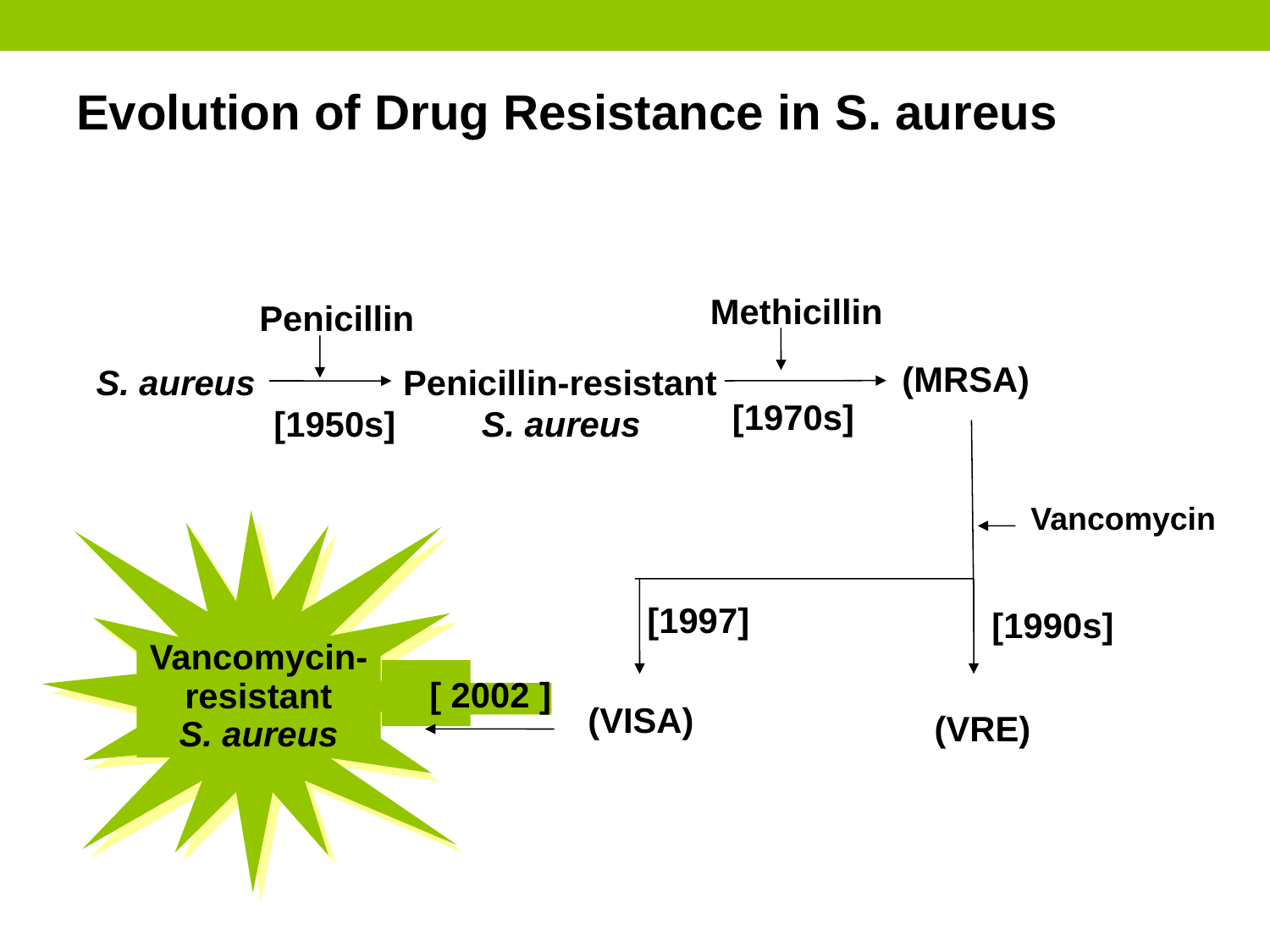

Evolution of Drug Resistance in S. aureus

Methicillin

(MRSA)

[1970s]

Penicillin

S. aureus
Penicillin-resistant

[1950s]
S. aureus

Vancomycin

[1990s]
 (VRE)

Vancomycin-
resistant
S. aureus

 [ 2002 ]

[1997]
  (VISA)